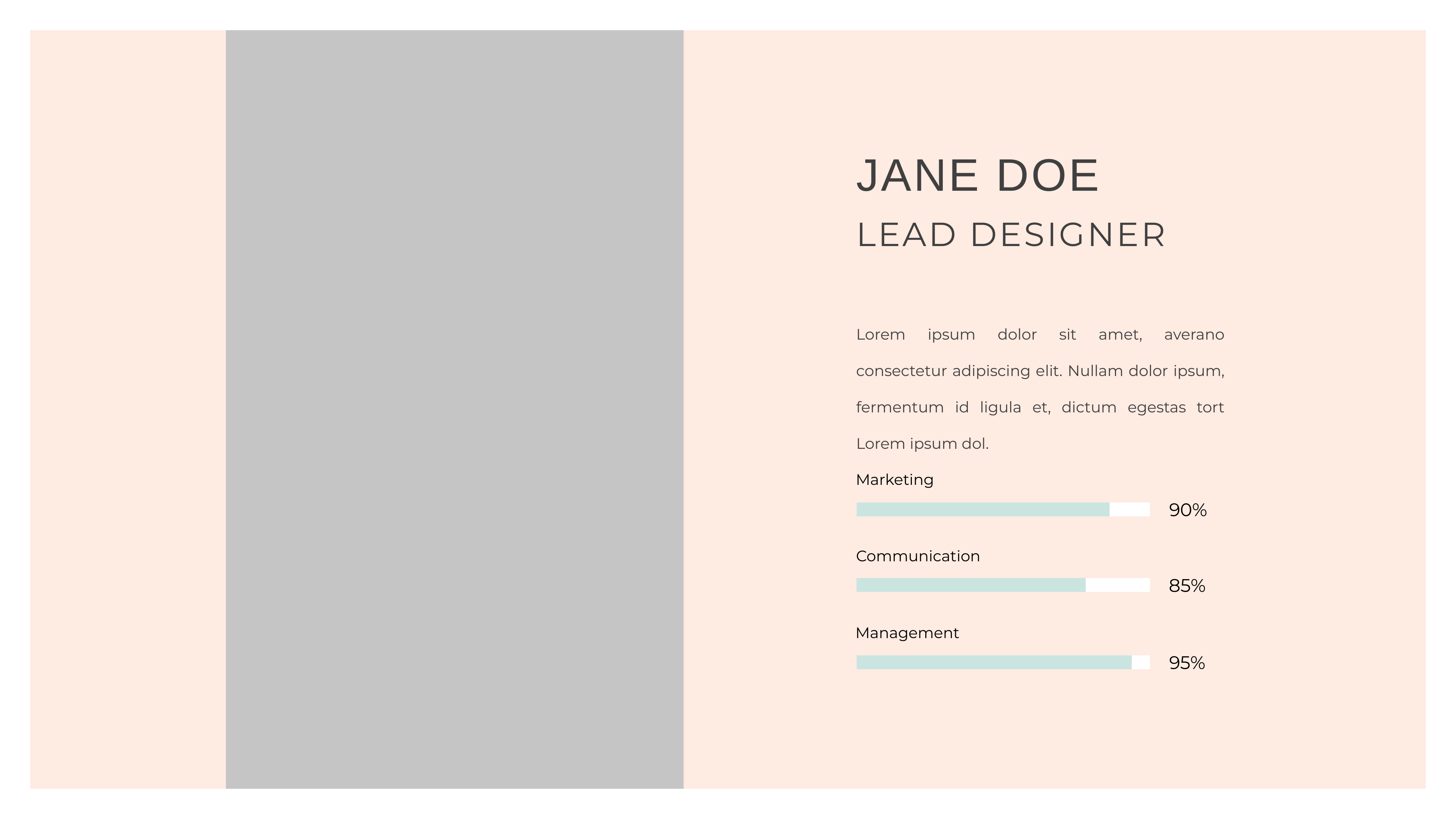

JANE DOE
LEAD DESIGNER
Lorem ipsum dolor sit amet, averano consectetur adipiscing elit. Nullam dolor ipsum, fermentum id ligula et, dictum egestas tort Lorem ipsum dol.
Marketing
90%

Communication
85%

Management
95%